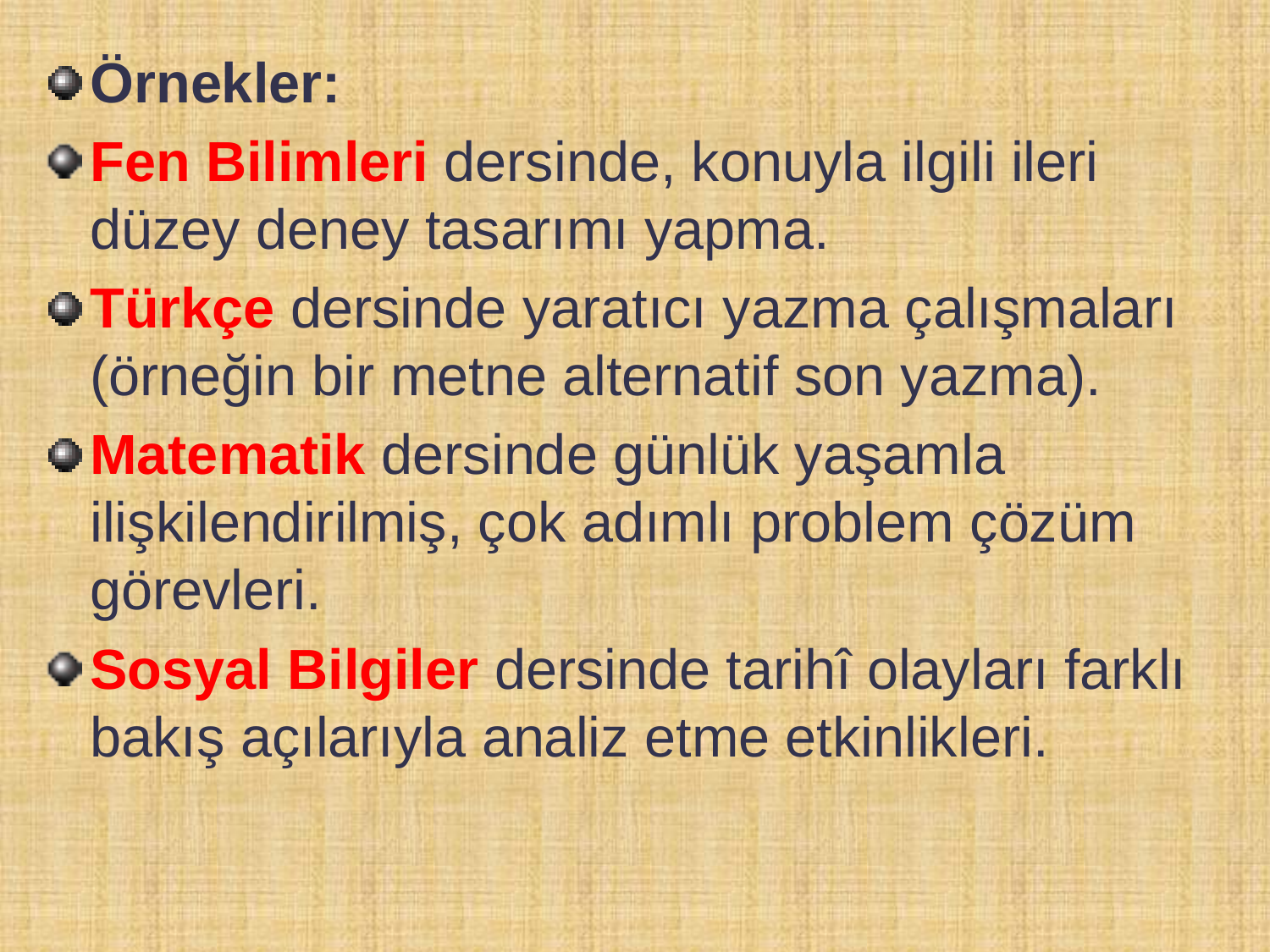

Örnekler:
Fen Bilimleri dersinde, konuyla ilgili ileri düzey deney tasarımı yapma.
Türkçe dersinde yaratıcı yazma çalışmaları (örneğin bir metne alternatif son yazma).
Matematik dersinde günlük yaşamla ilişkilendirilmiş, çok adımlı problem çözüm görevleri.
Sosyal Bilgiler dersinde tarihî olayları farklı bakış açılarıyla analiz etme etkinlikleri.